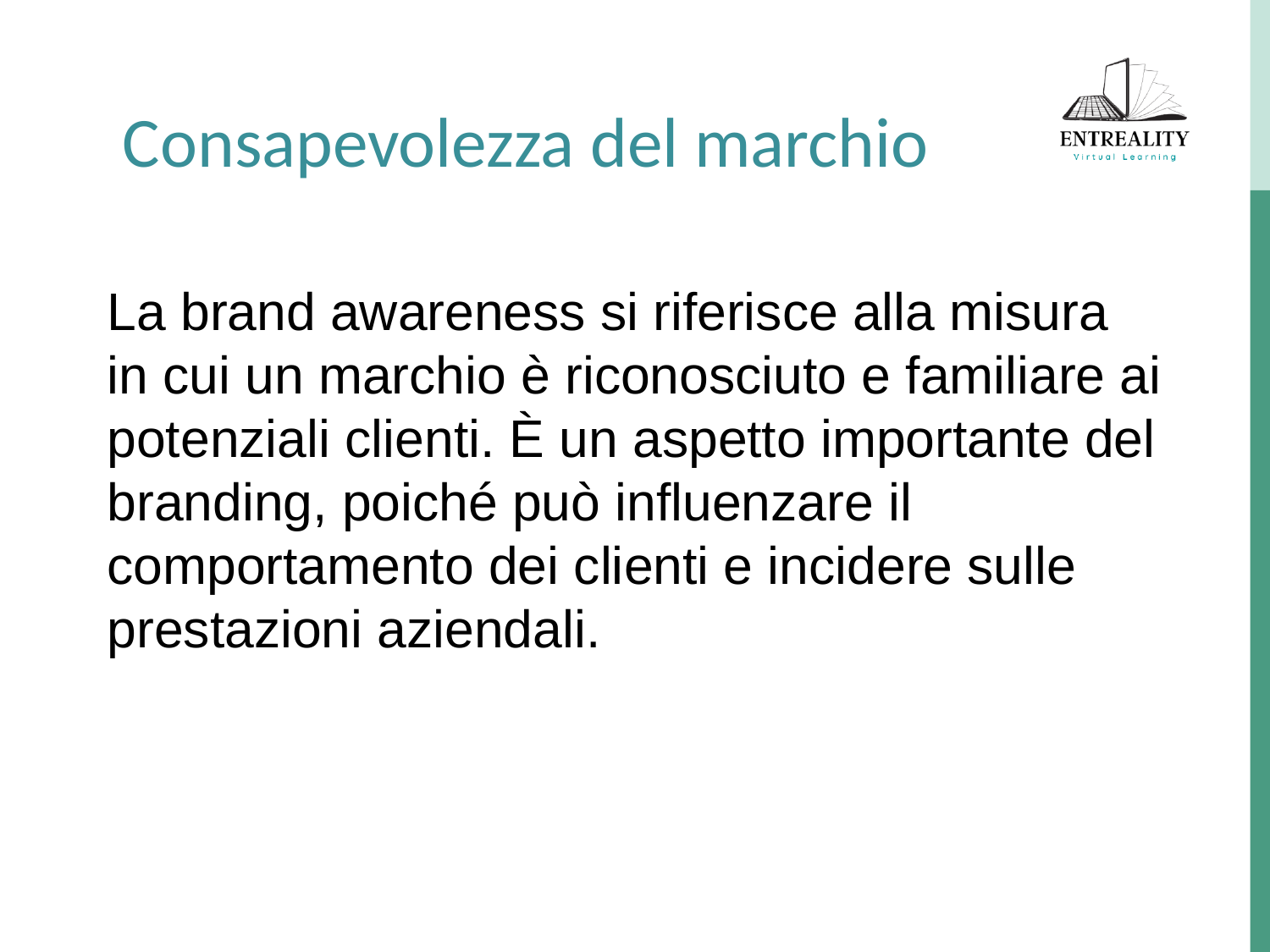

Consapevolezza del marchio
La brand awareness si riferisce alla misura in cui un marchio è riconosciuto e familiare ai potenziali clienti. È un aspetto importante del branding, poiché può influenzare il comportamento dei clienti e incidere sulle prestazioni aziendali.